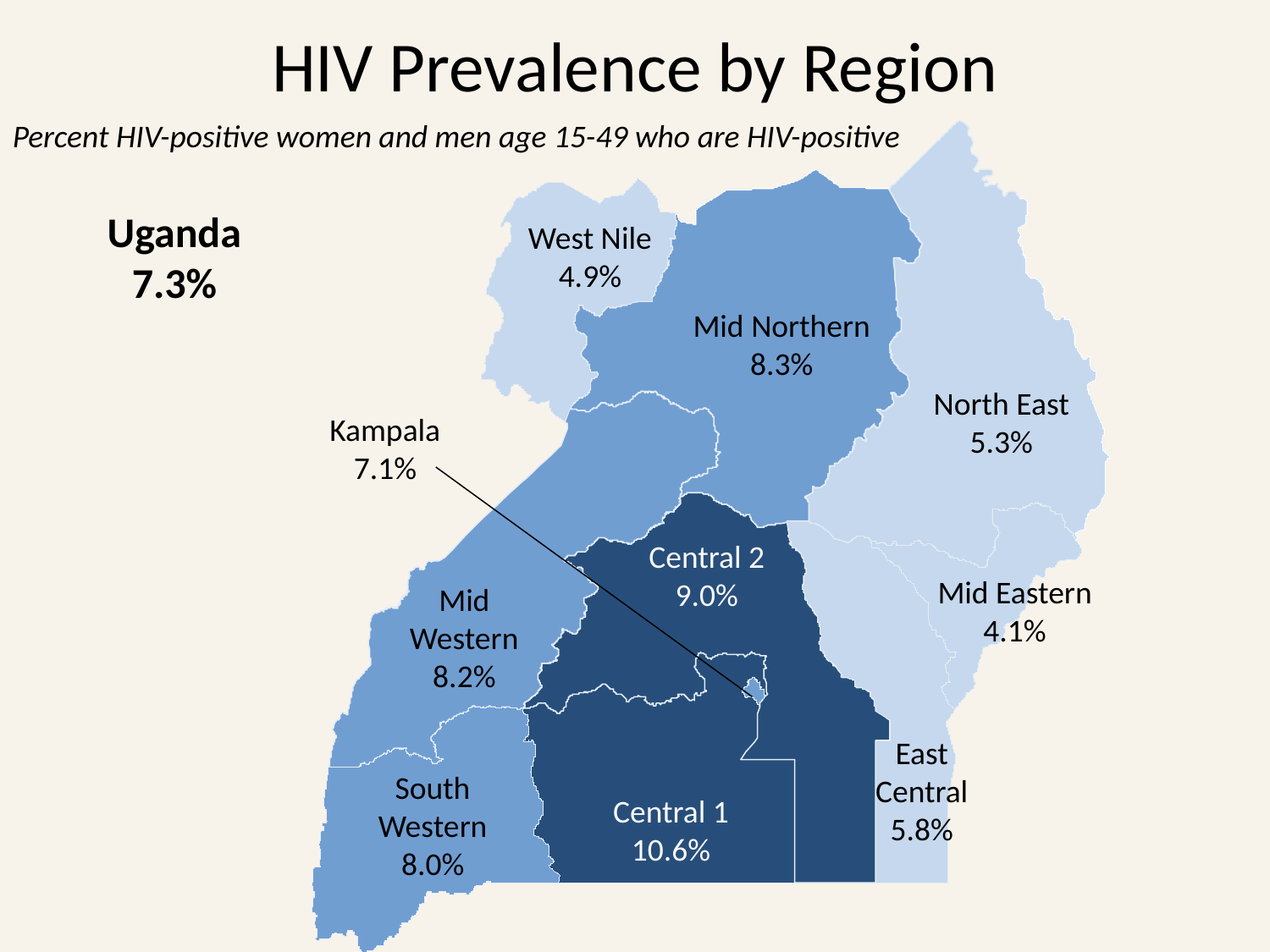

# HIV Prevalence by Region

Percent HIV-positive women and men age 15-49 who are HIV-positive
Uganda
7.3%
West Nile
4.9%
Mid Northern
8.3%
North East
5.3%
Kampala
7.1%
Central 2
9.0%
Mid Eastern
4.1%
Mid
Western
8.2%
East
Central
5.8%
South
Western
8.0%
Central 1
10.6%